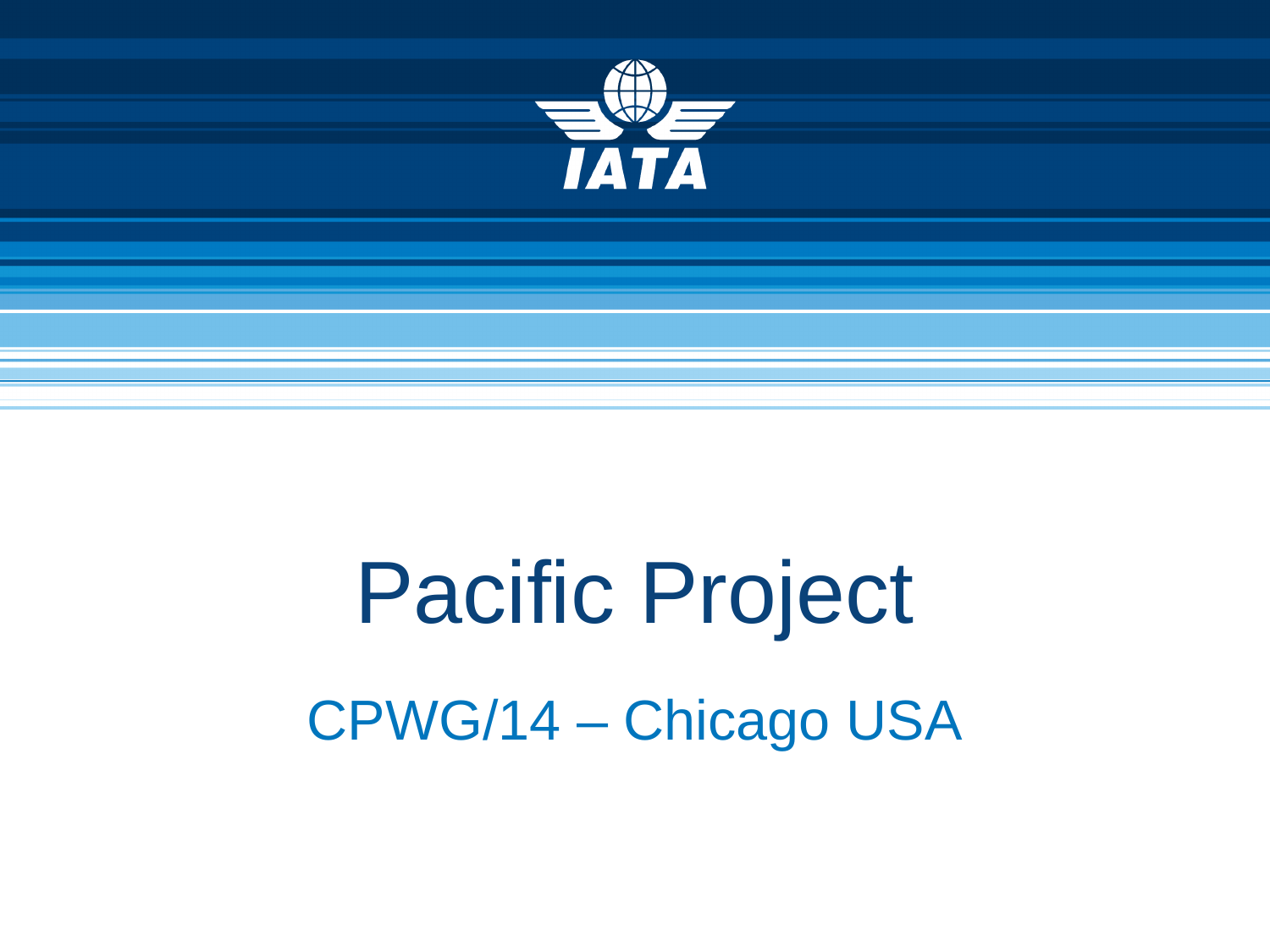

# Pacific Project
CPWG/14 – Chicago USA